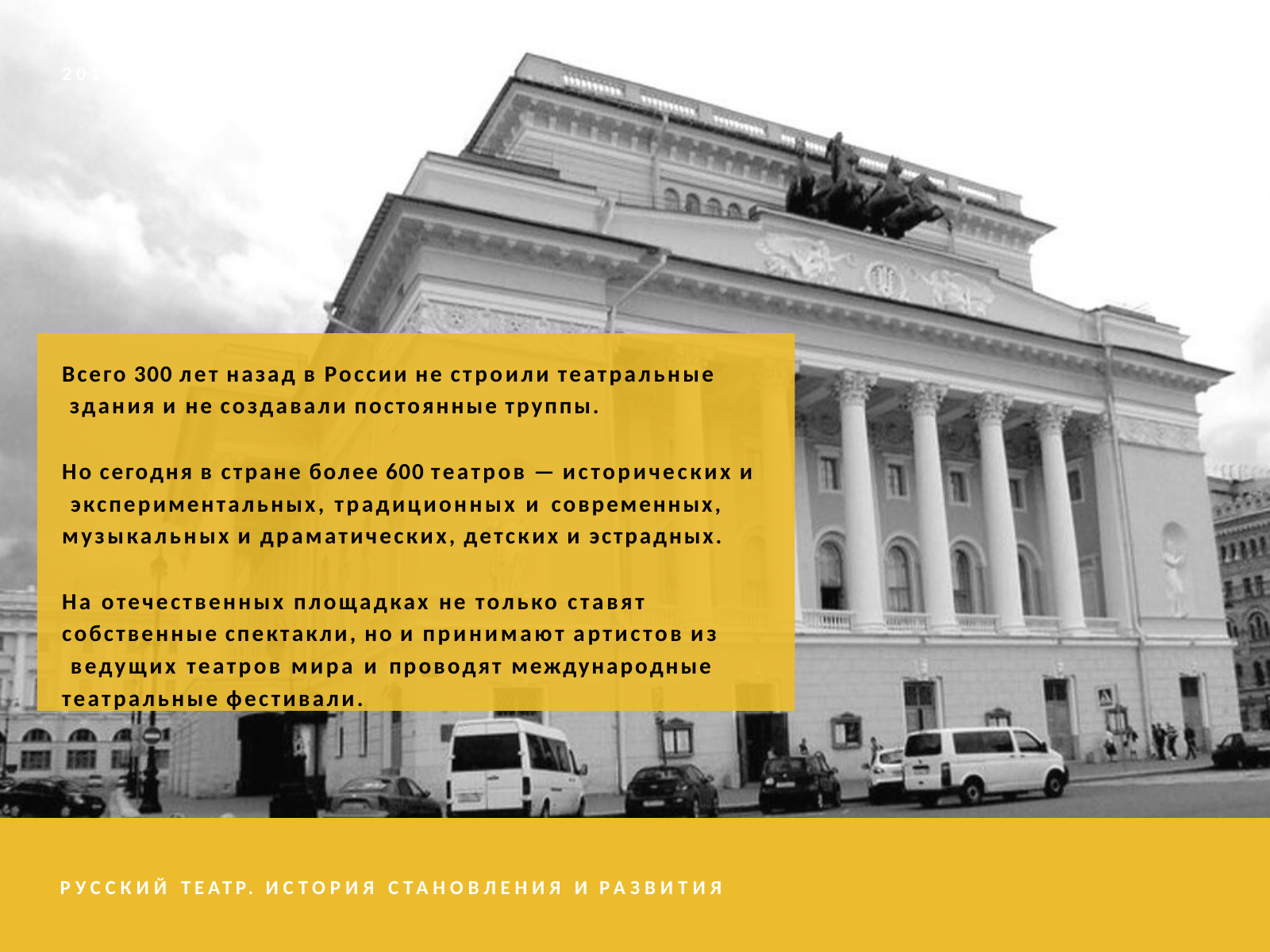

2019
Всего 300 лет назад в России не строили театральные  здания и не создавали постоянные труппы.

Но сегодня в стране более 600 театров — исторических и  экспериментальных, традиционных и современных,  музыкальных и драматических, детских и эстрадных.

На отечественных площадках не только ставят  собственные спектакли, но и принимают артистов из  ведущих театров мира и проводят международные  театральные фестивали.

РУССКИЙ ТЕАТР. ИСТОРИЯ СТАНОВЛЕНИЯ И РАЗВИТИЯ